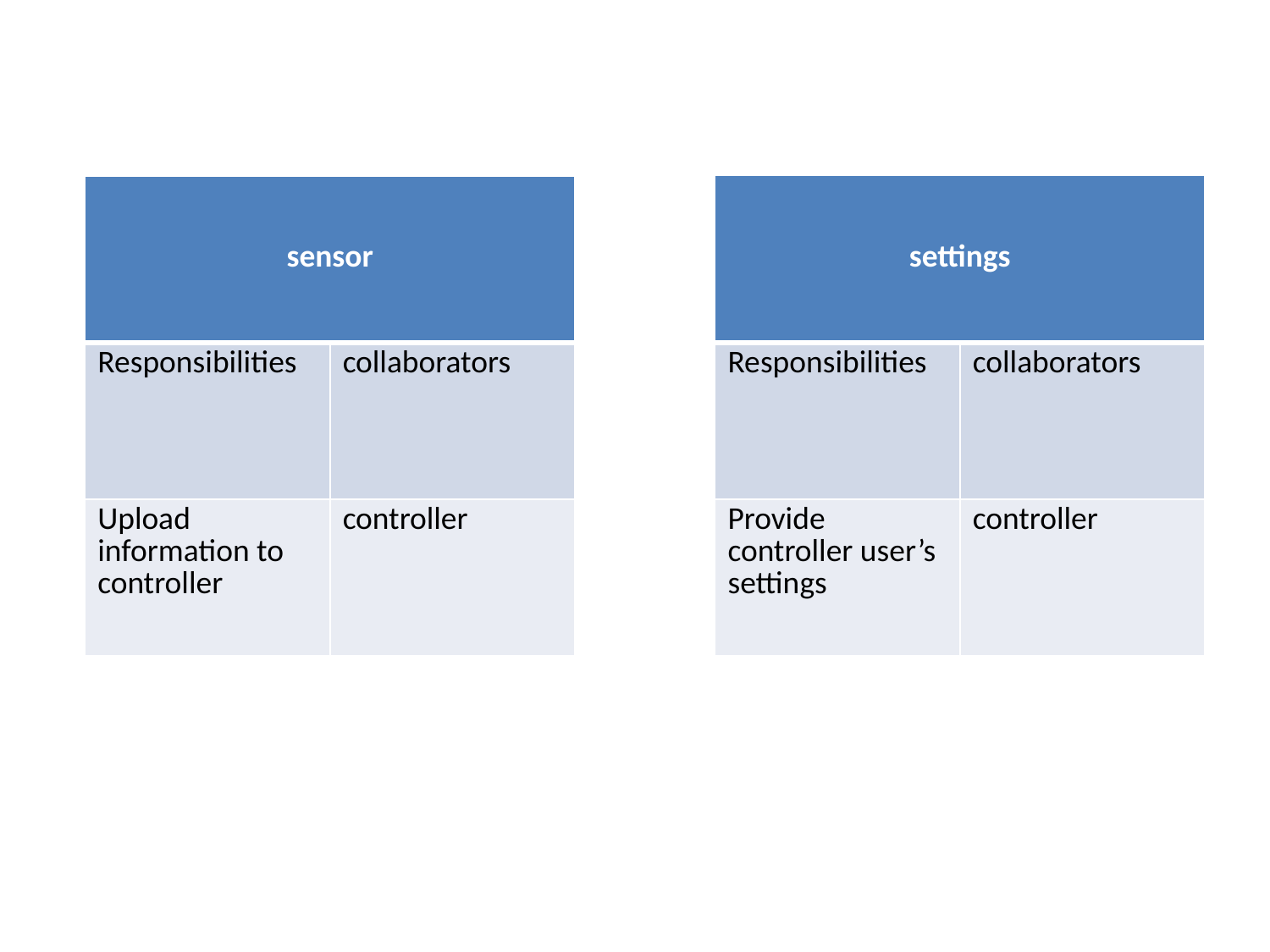

| settings |  |
| --- | --- |
| Responsibilities | collaborators |
| Provide controller user’s settings | controller |
| sensor |  |
| --- | --- |
| Responsibilities | collaborators |
| Upload information to controller | controller |